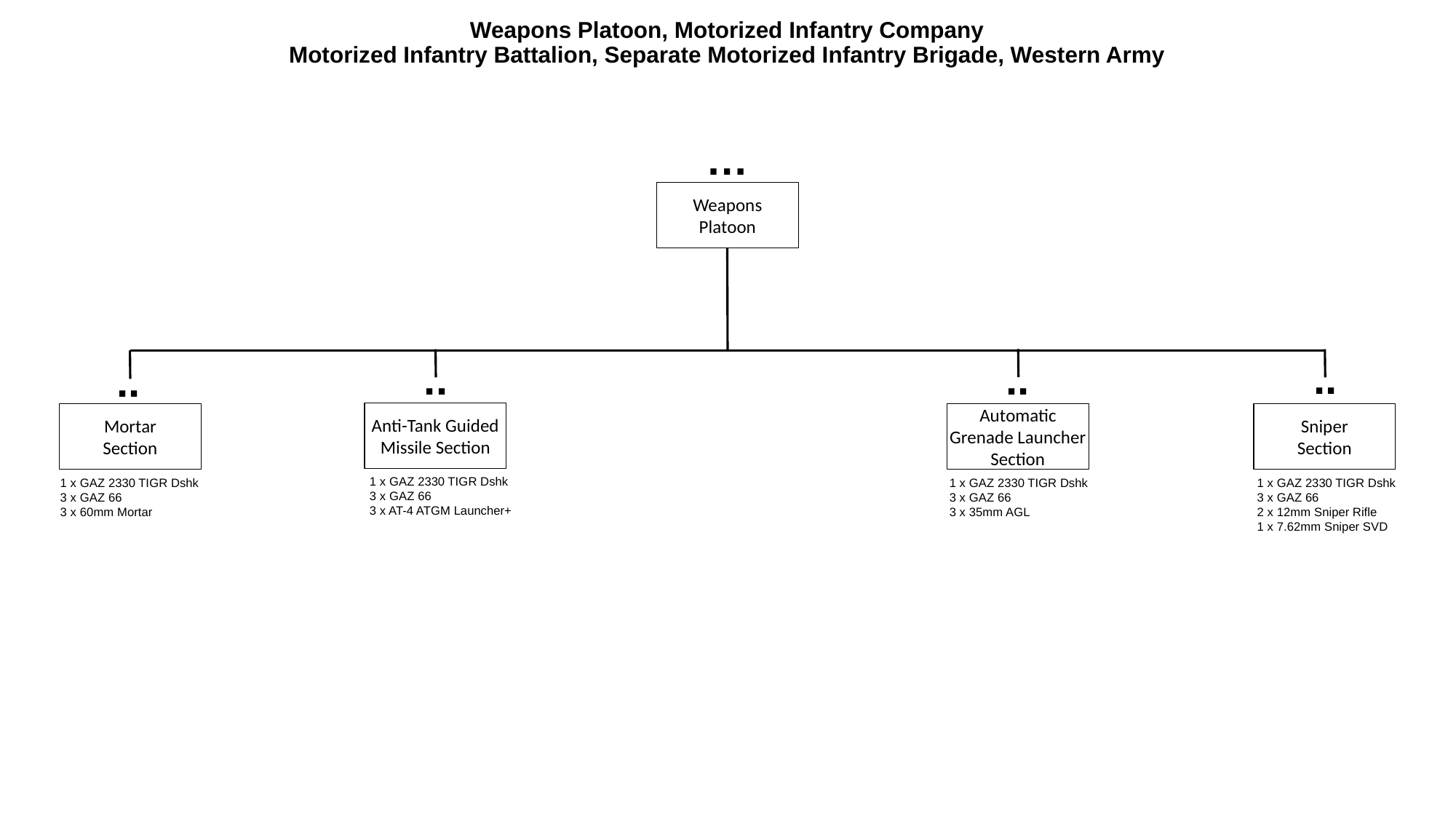

# Weapons Platoon, Motorized Infantry Company Motorized Infantry Battalion, Separate Motorized Infantry Brigade, Western Army
…
Weapons
Platoon
..
..
..
..
Anti-Tank Guided Missile Section
Mortar
Section
Automatic Grenade Launcher Section
Sniper
Section
1 x GAZ 2330 TIGR Dshk
3 x GAZ 66
3 x AT-4 ATGM Launcher+
1 x GAZ 2330 TIGR Dshk
3 x GAZ 66
3 x 60mm Mortar
1 x GAZ 2330 TIGR Dshk
3 x GAZ 66
3 x 35mm AGL
1 x GAZ 2330 TIGR Dshk
3 x GAZ 66
2 x 12mm Sniper Rifle
1 x 7.62mm Sniper SVD